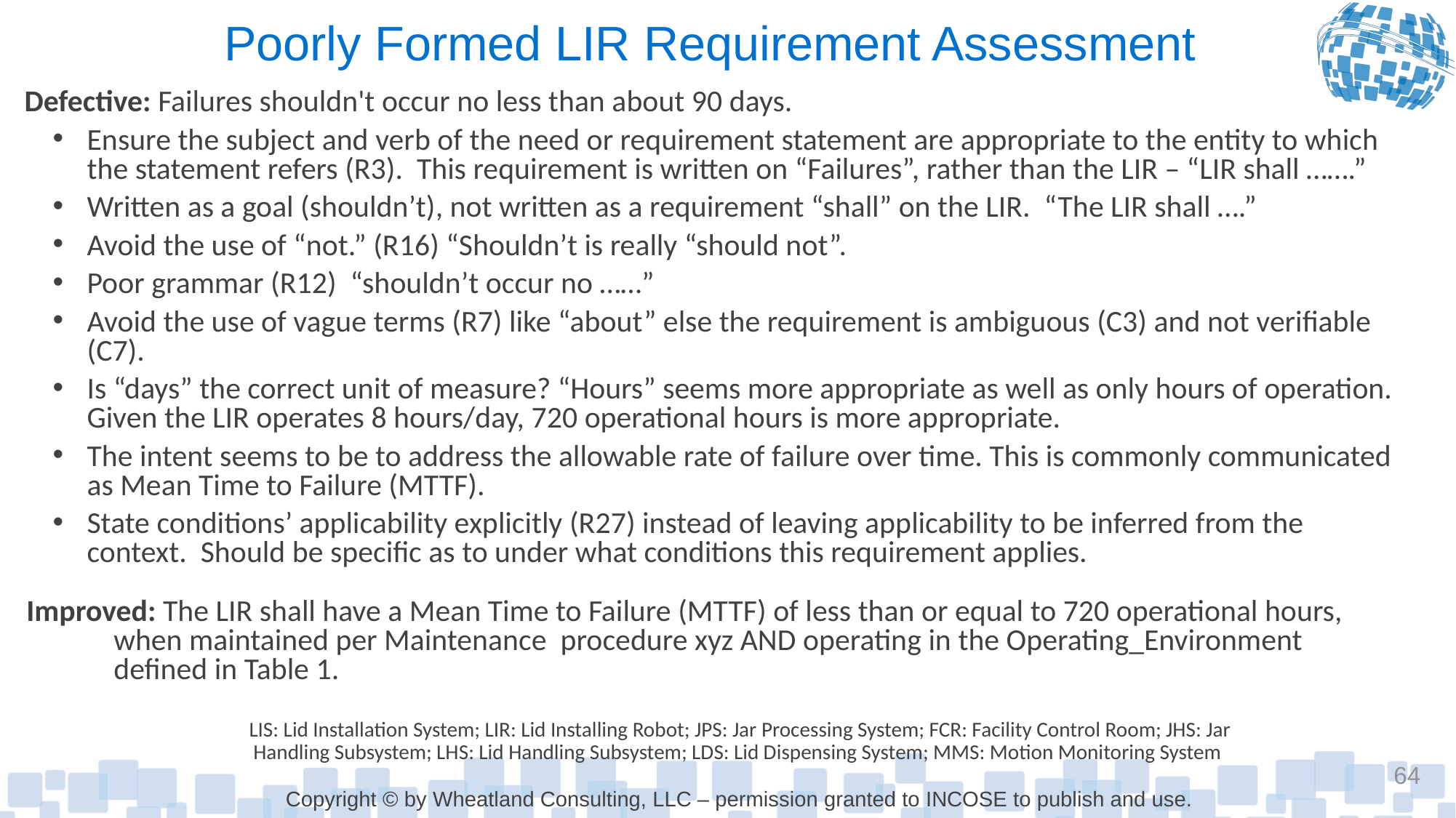

# Poorly Formed LIR Requirement Assessment
Defective: Failures shouldn't occur no less than about 90 days.
Ensure the subject and verb of the need or requirement statement are appropriate to the entity to which the statement refers (R3).  This requirement is written on “Failures”, rather than the LIR – “LIR shall …….”
Written as a goal (shouldn’t), not written as a requirement “shall” on the LIR.  “The LIR shall ….”
Avoid the use of “not.” (R16) “Shouldn’t is really “should not”.
Poor grammar (R12)  “shouldn’t occur no ……”
Avoid the use of vague terms (R7) like “about” else the requirement is ambiguous (C3) and not verifiable (C7).
Is “days” the correct unit of measure? “Hours” seems more appropriate as well as only hours of operation. Given the LIR operates 8 hours/day, 720 operational hours is more appropriate.
The intent seems to be to address the allowable rate of failure over time. This is commonly communicated as Mean Time to Failure (MTTF).
State conditions’ applicability explicitly (R27) instead of leaving applicability to be inferred from the context.  Should be specific as to under what conditions this requirement applies.

Improved: The LIR shall have a Mean Time to Failure (MTTF) of less than or equal to 720 operational hours, when maintained per Maintenance  procedure xyz AND operating in the Operating_Environment defined in Table 1.

LIS: Lid Installation System; LIR: Lid Installing Robot; JPS: Jar Processing System; FCR: Facility Control Room; JHS: Jar Handling Subsystem; LHS: Lid Handling Subsystem; LDS: Lid Dispensing System; MMS: Motion Monitoring System
64
Copyright © by Wheatland Consulting, LLC – permission granted to INCOSE to publish and use.